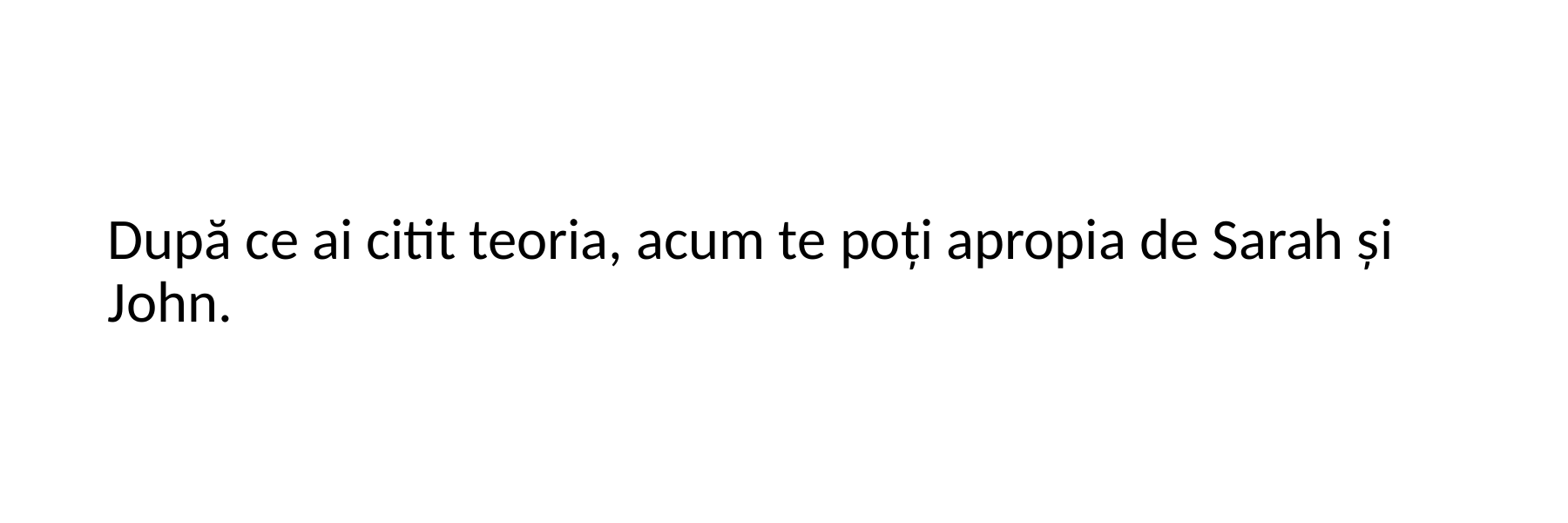

După ce ai citit teoria, acum te poți apropia de Sarah și John.